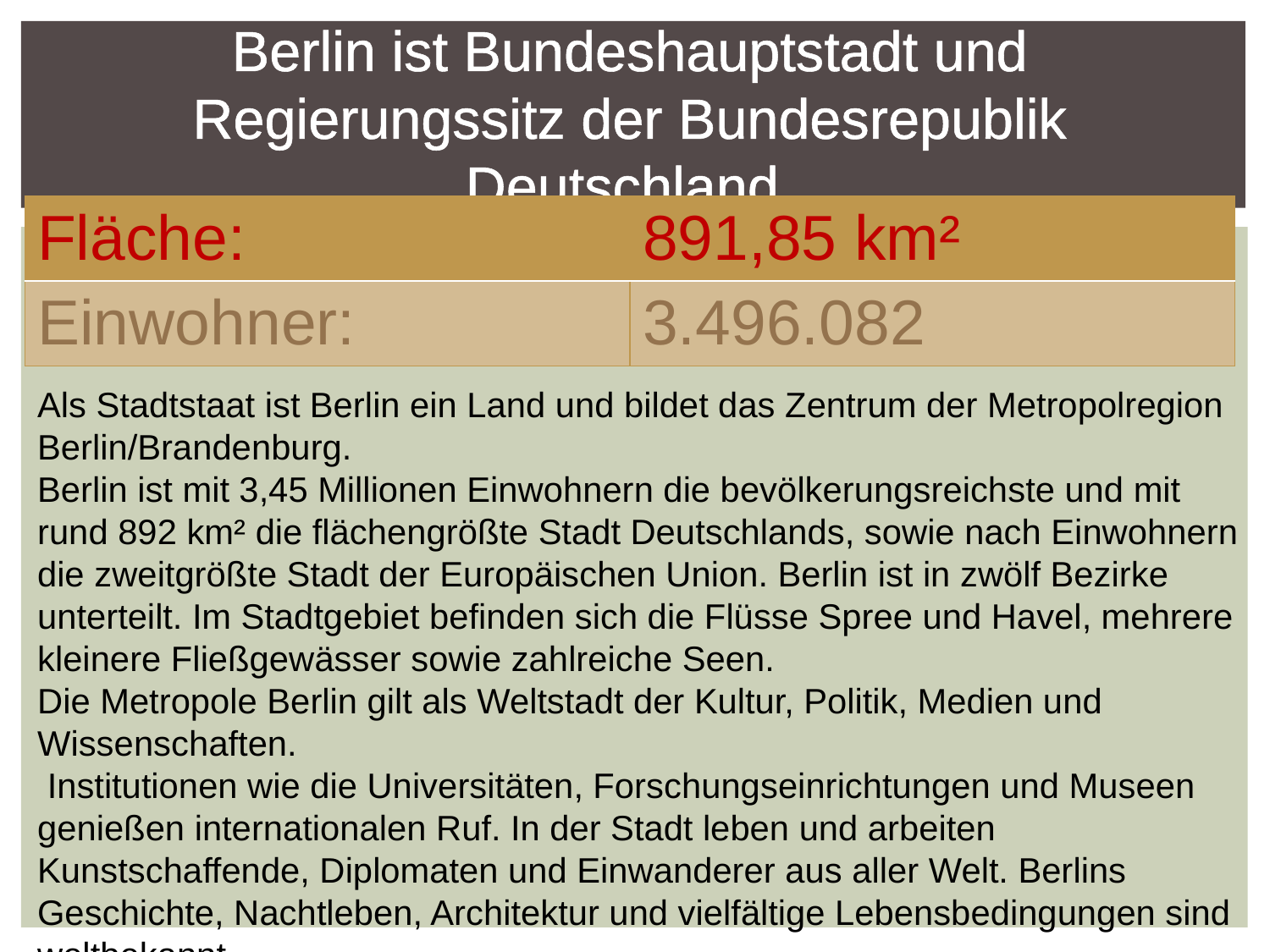

# Berlin ist Bundeshauptstadt und Regierungssitz der Bundesrepublik Deutschland.
| Fläche: | 891,85 km² |
| --- | --- |
| Einwohner: | 3.496.082 |
Als Stadtstaat ist Berlin ein Land und bildet das Zentrum der Metropolregion Berlin/Brandenburg.
Berlin ist mit 3,45 Millionen Einwohnern die bevölkerungsreichste und mit rund 892 km² die flächengrößte Stadt Deutschlands, sowie nach Einwohnern die zweitgrößte Stadt der Europäischen Union. Berlin ist in zwölf Bezirke unterteilt. Im Stadtgebiet befinden sich die Flüsse Spree und Havel, mehrere kleinere Fließgewässer sowie zahlreiche Seen.
Die Metropole Berlin gilt als Weltstadt der Kultur, Politik, Medien und Wissenschaften.
 Institutionen wie die Universitäten, Forschungseinrichtungen und Museen genießen internationalen Ruf. In der Stadt leben und arbeiten Kunstschaffende, Diplomaten und Einwanderer aus aller Welt. Berlins Geschichte, Nachtleben, Architektur und vielfältige Lebensbedingungen sind weltbekannt.